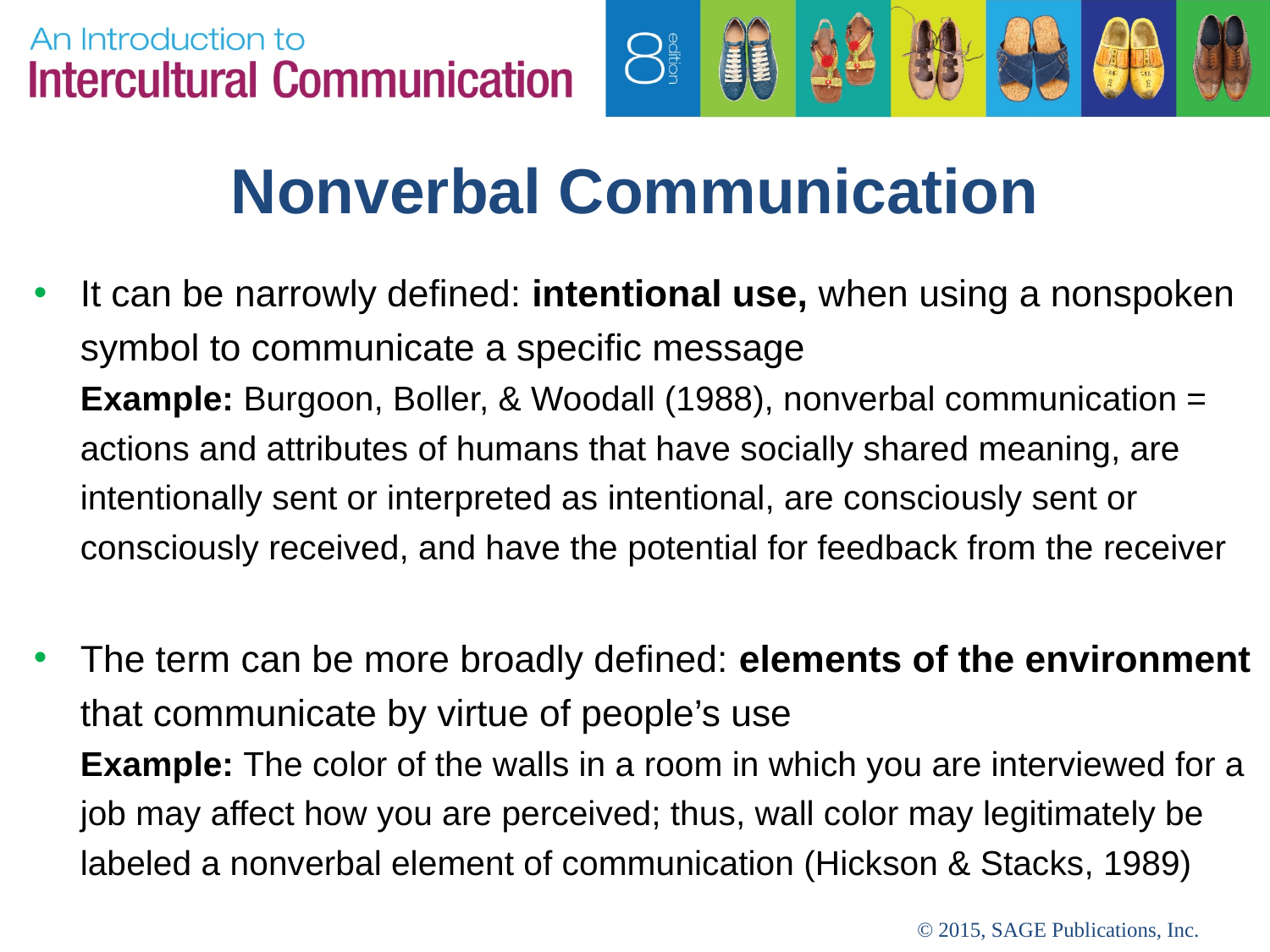

# Nonverbal Communication
It can be narrowly defined: intentional use, when using a nonspoken symbol to communicate a specific message
	Example: Burgoon, Boller, & Woodall (1988), nonverbal communication =  actions and attributes of humans that have socially shared meaning, are intentionally sent or interpreted as intentional, are consciously sent or consciously received, and have the potential for feedback from the receiver

The term can be more broadly defined: elements of the environment that communicate by virtue of people’s use
	Example: The color of the walls in a room in which you are interviewed for a job may affect how you are perceived; thus, wall color may legitimately be labeled a nonverbal element of communication (Hickson & Stacks, 1989)
© 2015, SAGE Publications, Inc.